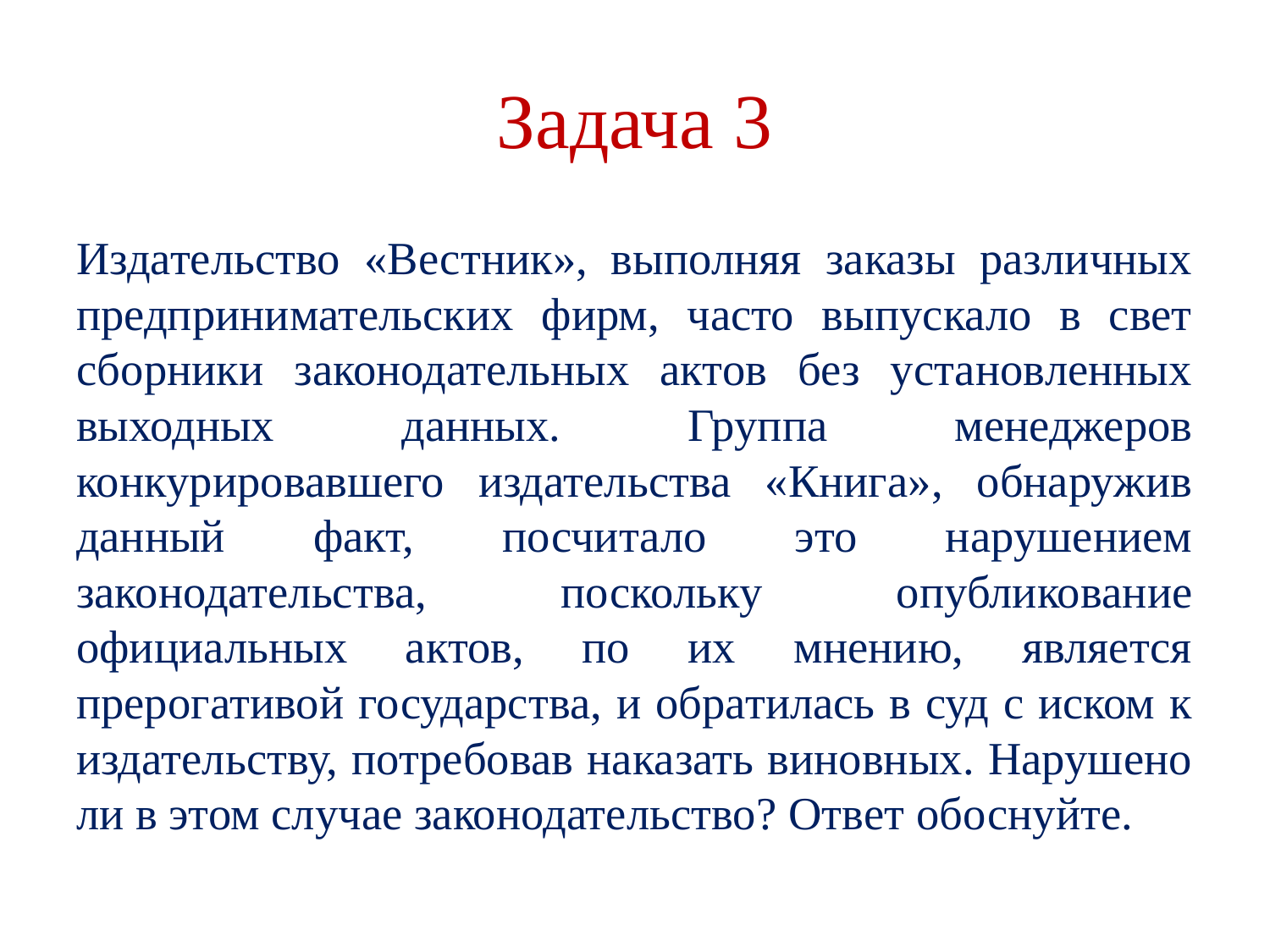

# Задача 3
Издательство «Вестник», выполняя заказы различных предпринимательских фирм, часто выпускало в свет сборники законодательных актов без установленных выходных данных. Группа менеджеров конкурировавшего издательства «Книга», обнаружив данный факт, посчитало это нарушением законодательства, поскольку опубликование официальных актов, по их мнению, является прерогативой государства, и обратилась в суд с иском к издательству, потребовав наказать виновных. Нарушено ли в этом случае законодательство? Ответ обоснуйте.